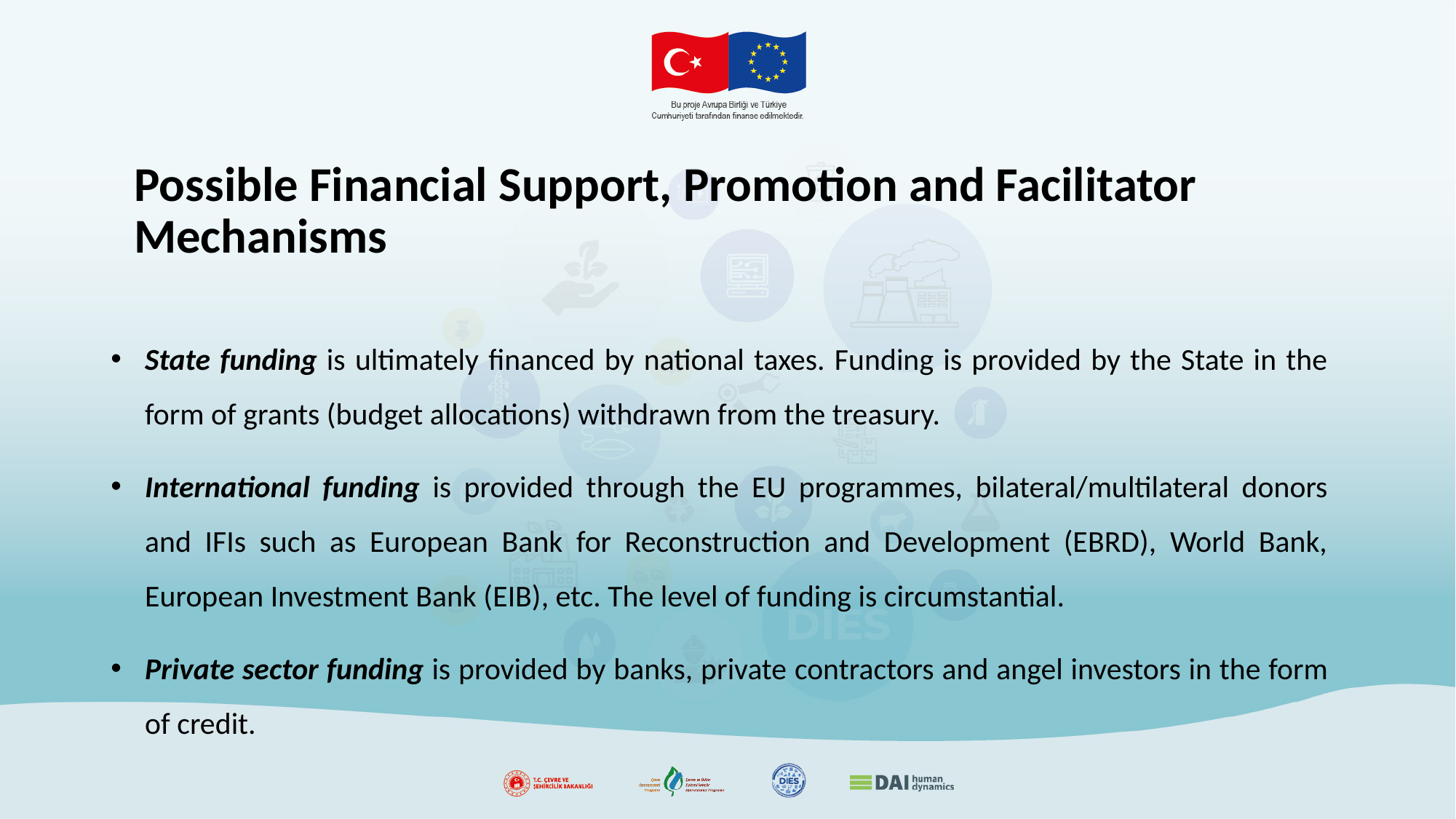

# Possible Financial Support, Promotion and Facilitator Mechanisms
State funding is ultimately financed by national taxes. Funding is provided by the State in the form of grants (budget allocations) withdrawn from the treasury.
International funding is provided through the EU programmes, bilateral/multilateral donors and IFIs such as European Bank for Reconstruction and Development (EBRD), World Bank, European Investment Bank (EIB), etc. The level of funding is circumstantial.
Private sector funding is provided by banks, private contractors and angel investors in the form of credit.